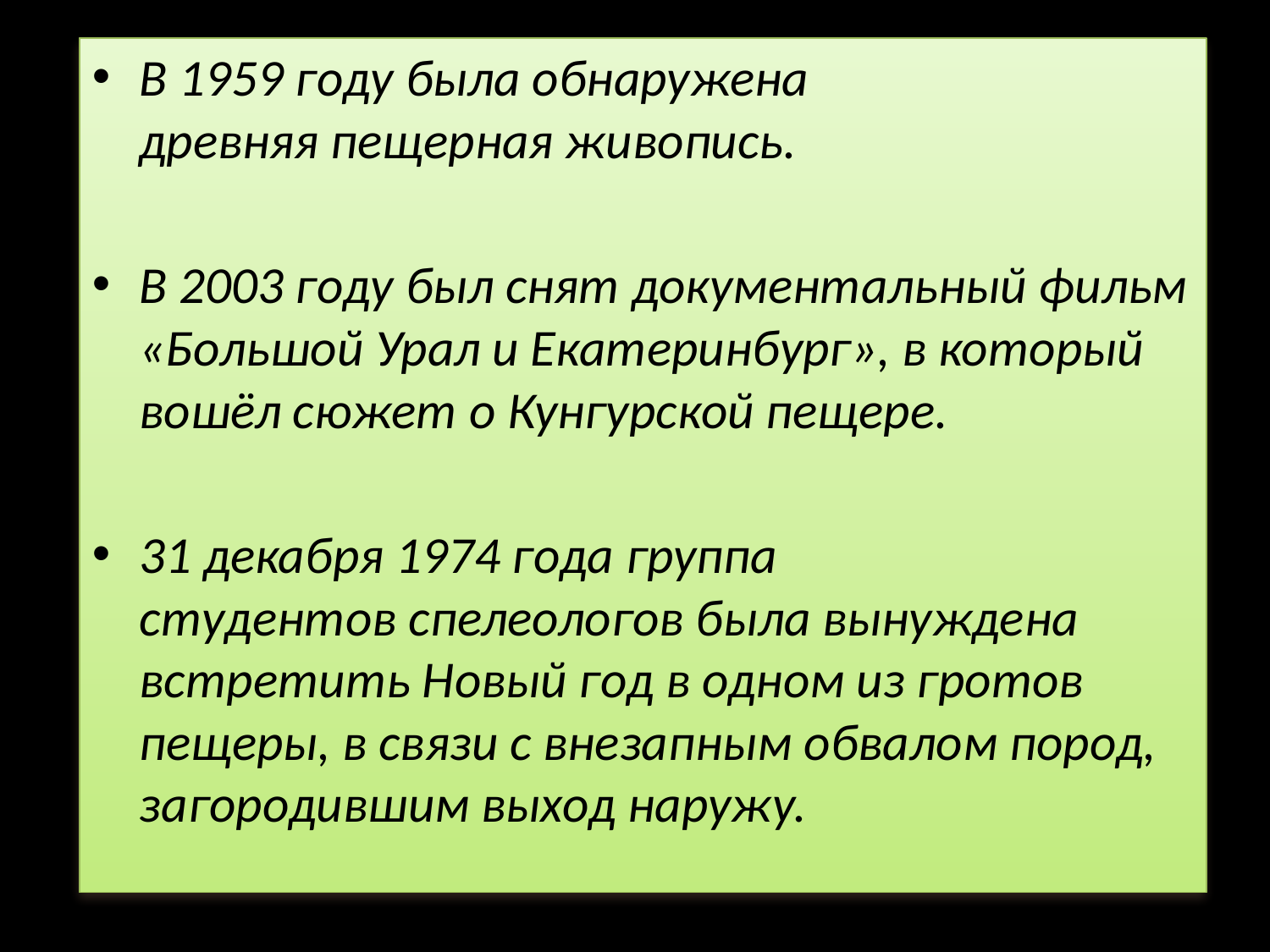

В 1959 году была обнаружена древняя пещерная живопись.

В 2003 году был снят документальный фильм «Большой Урал и Екатеринбург», в который вошёл сюжет о Кунгурской пещере.

31 декабря 1974 года группа студентов спелеологов была вынуждена встретить Новый год в одном из гротов пещеры, в связи с внезапным обвалом пород, загородившим выход наружу.